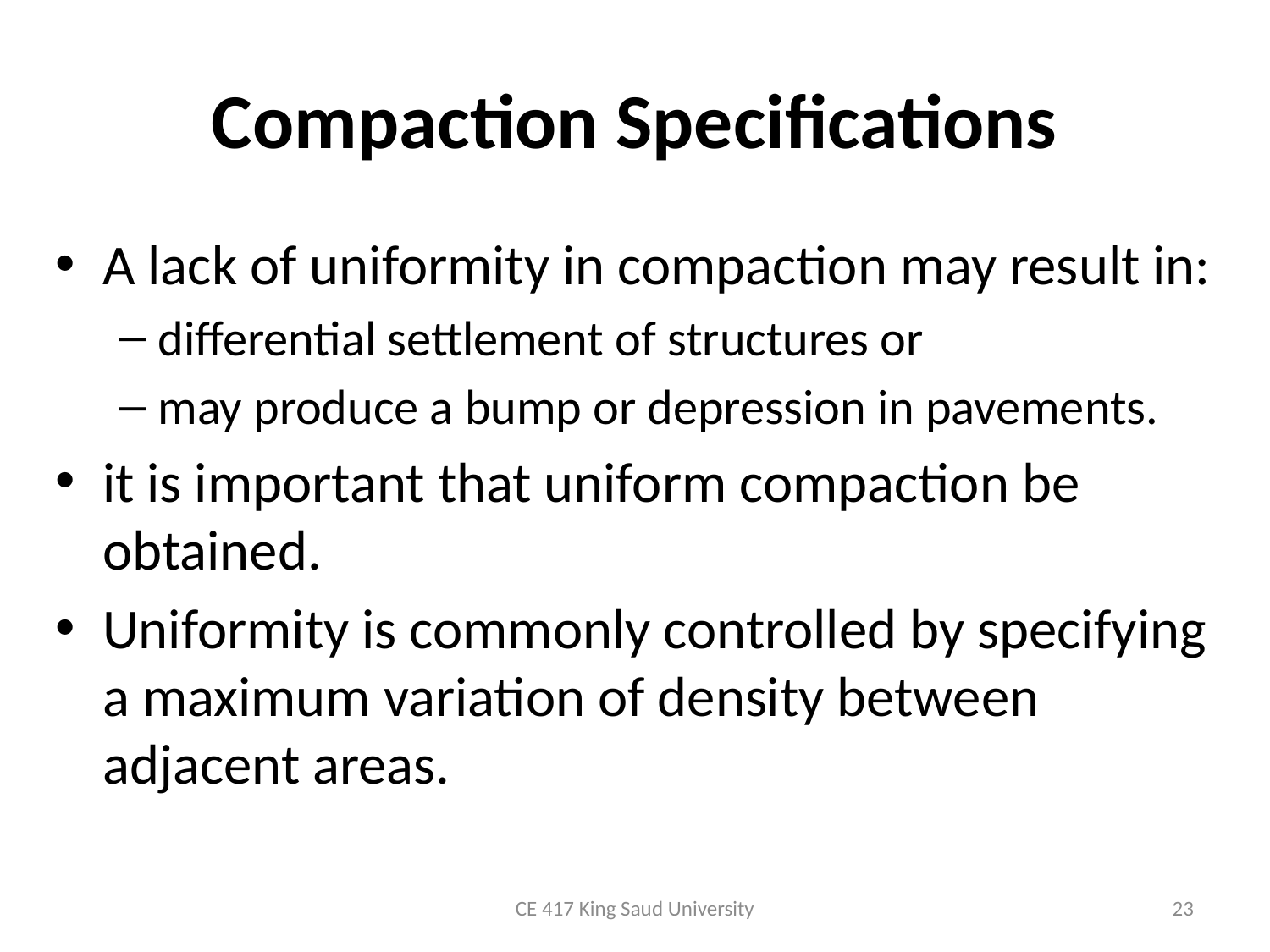

# Compaction Specifications
A lack of uniformity in compaction may result in:
differential settlement of structures or
may produce a bump or depression in pavements.
it is important that uniform compaction be obtained.
Uniformity is commonly controlled by specifying a maximum variation of density between adjacent areas.
CE 417 King Saud University
23